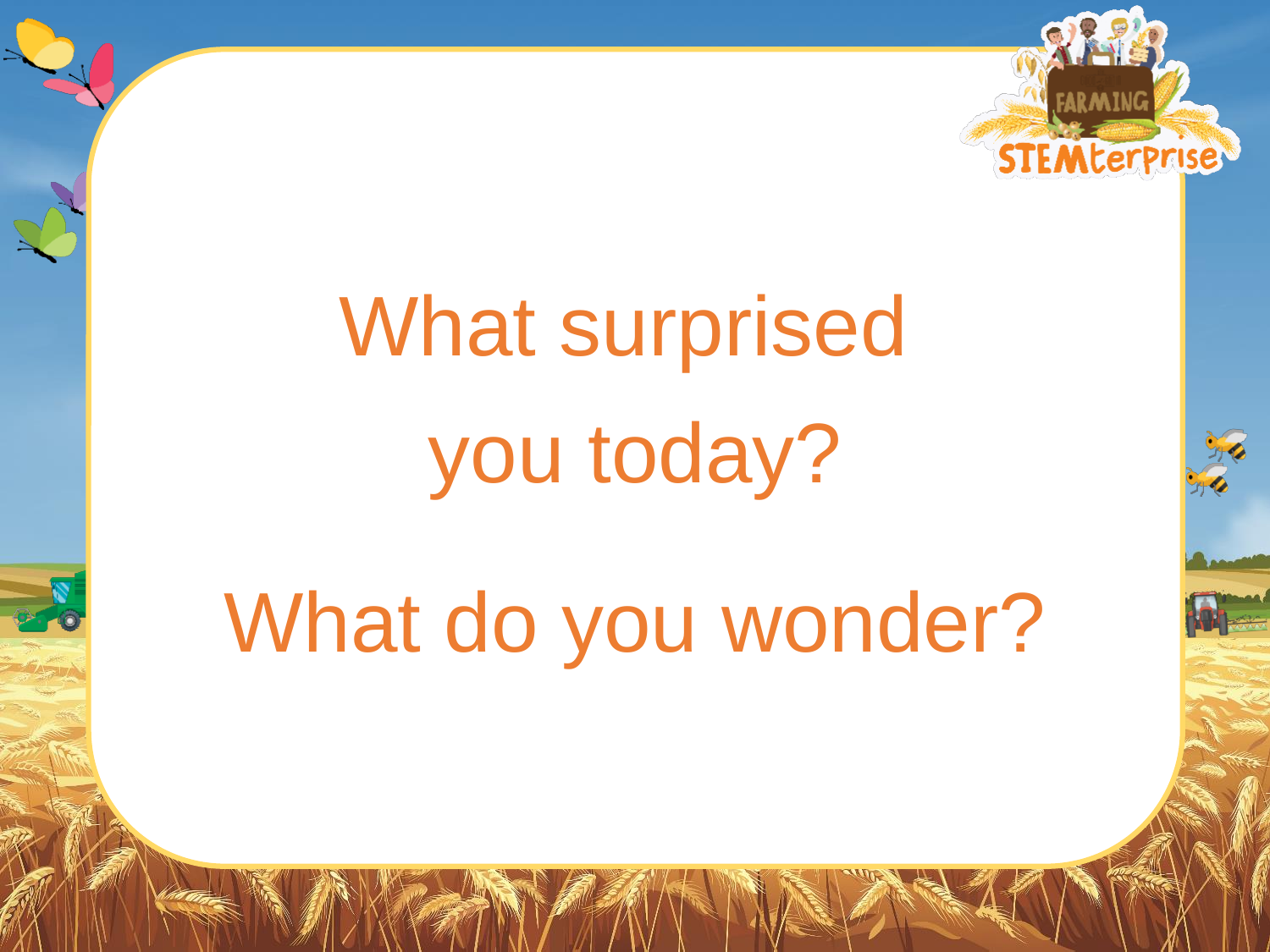

What surprised
you today?
What do you wonder?